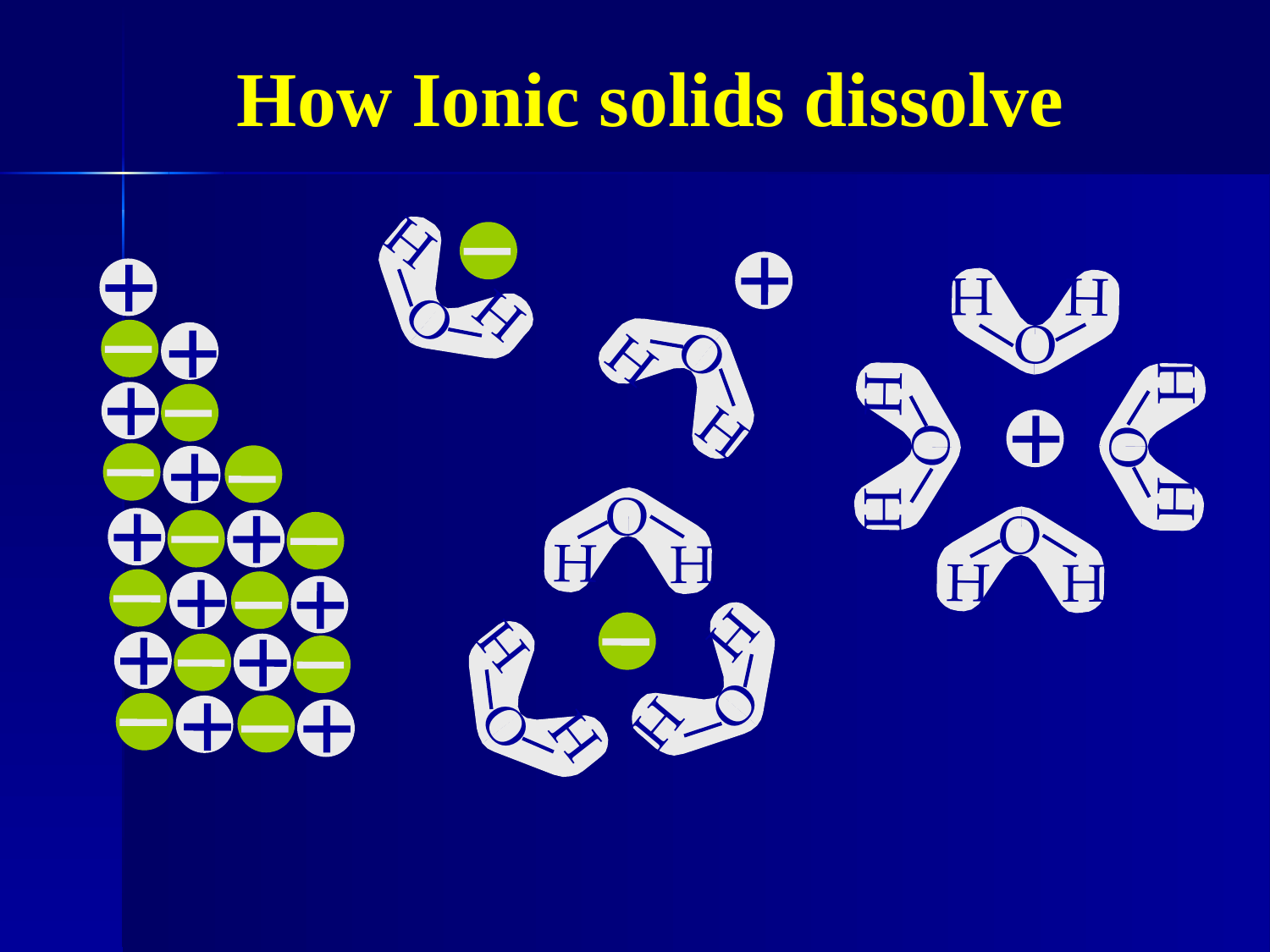

# How Ionic solids dissolve
H

H
O

O
H

H

H
H

O

H

O
H

H

O

H

O

H
H

O

H
H
H

O
H

H

O
H